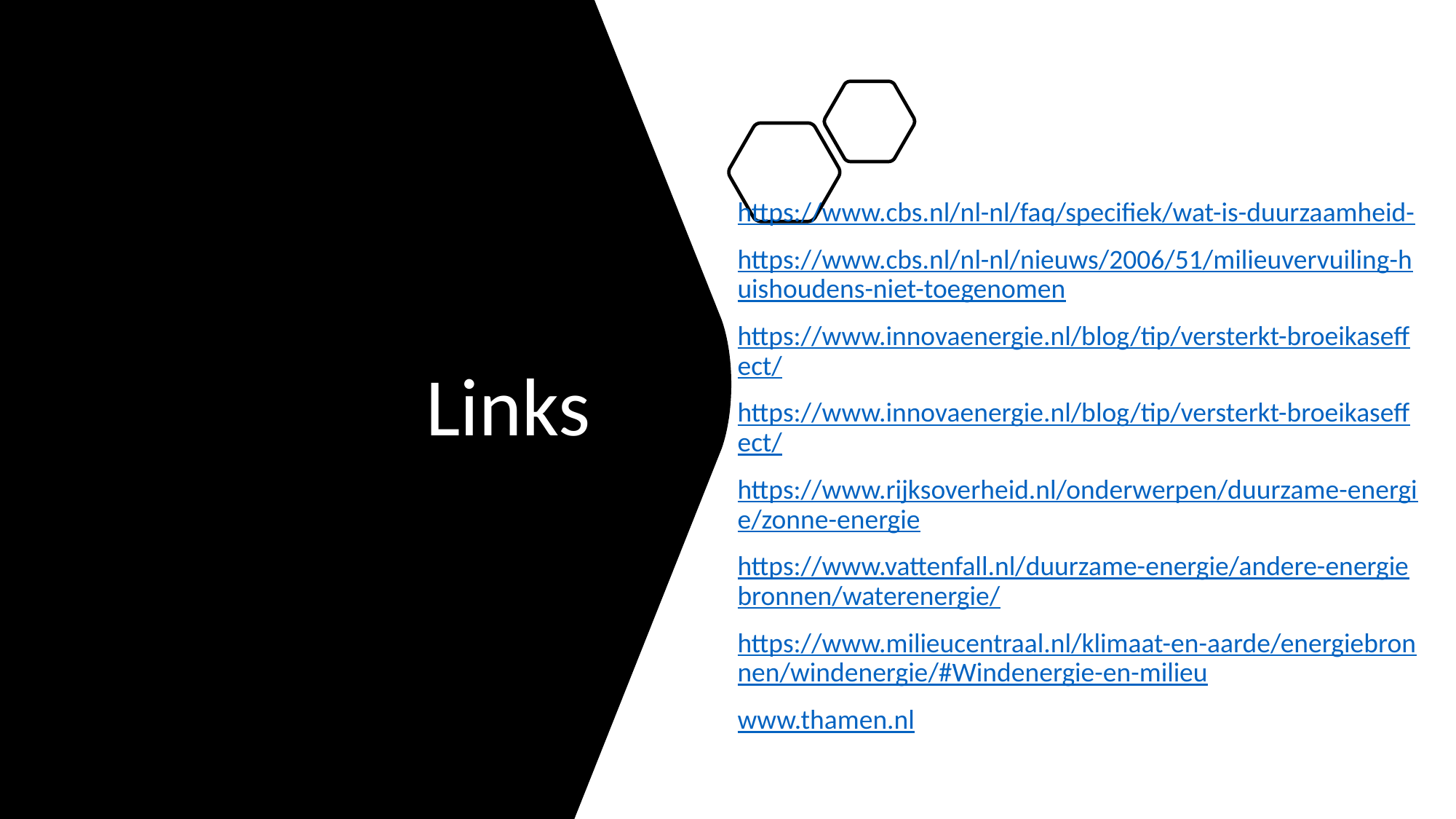

# Links

https://www.cbs.nl/nl-nl/faq/specifiek/wat-is-duurzaamheid-
https://www.cbs.nl/nl-nl/nieuws/2006/51/milieuvervuiling-huishoudens-niet-toegenomen
https://www.innovaenergie.nl/blog/tip/versterkt-broeikaseffect/
https://www.innovaenergie.nl/blog/tip/versterkt-broeikaseffect/
https://www.rijksoverheid.nl/onderwerpen/duurzame-energie/zonne-energie
https://www.vattenfall.nl/duurzame-energie/andere-energiebronnen/waterenergie/
https://www.milieucentraal.nl/klimaat-en-aarde/energiebronnen/windenergie/#Windenergie-en-milieu
www.thamen.nl